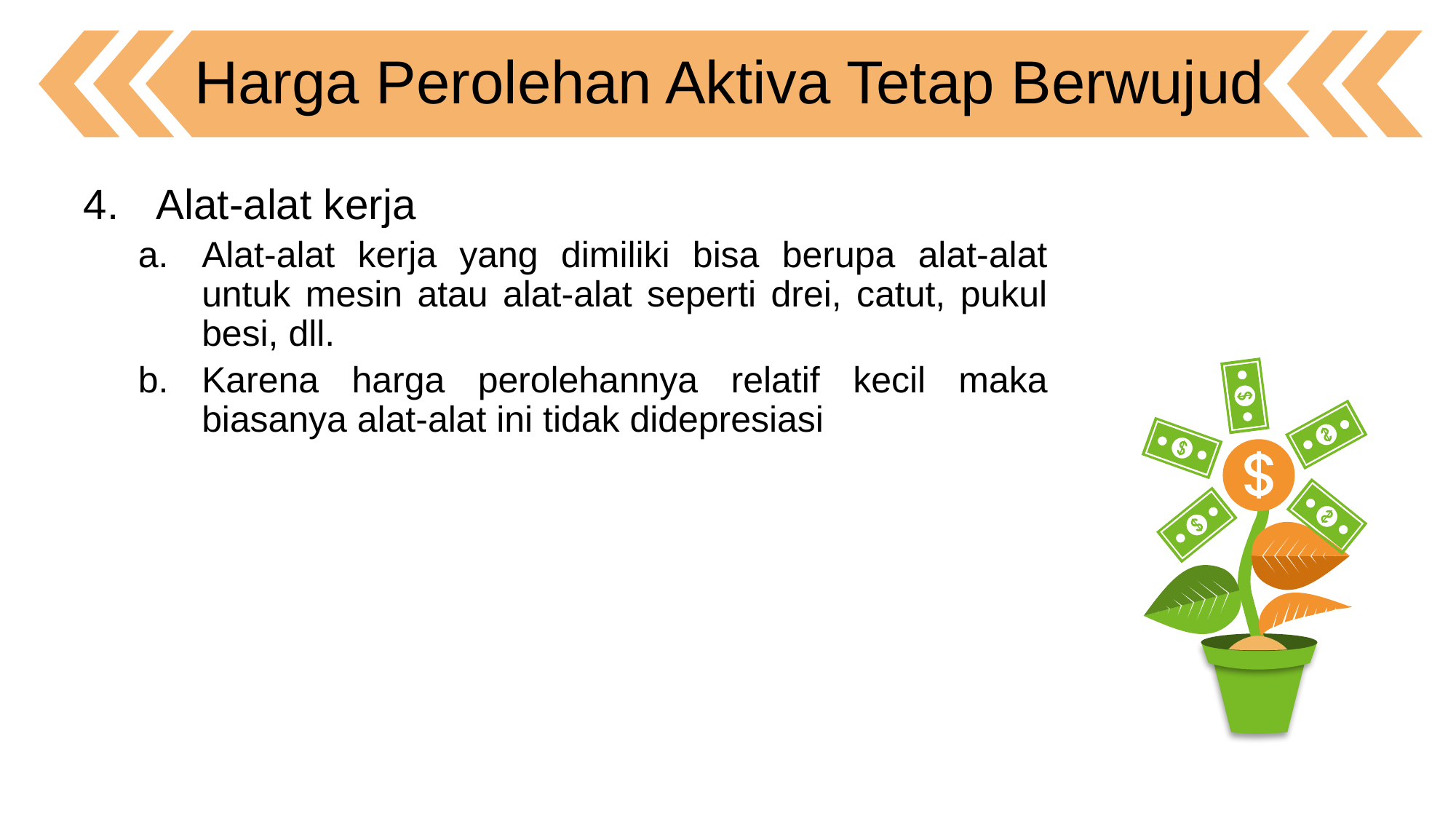

Harga Perolehan Aktiva Tetap Berwujud
Alat-alat kerja
Alat-alat kerja yang dimiliki bisa berupa alat-alat untuk mesin atau alat-alat seperti drei, catut, pukul besi, dll.
Karena harga perolehannya relatif kecil maka biasanya alat-alat ini tidak didepresiasi